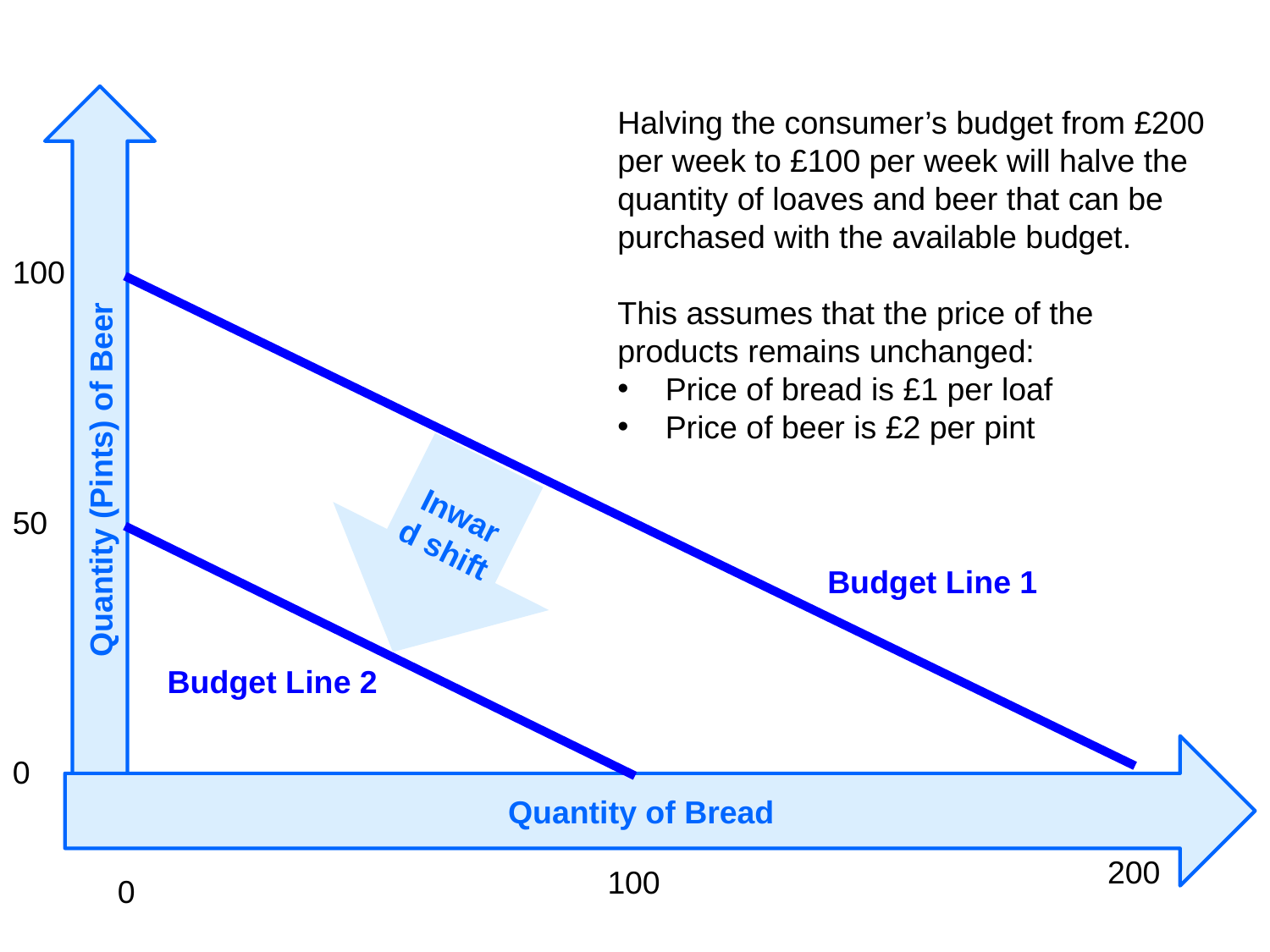

Quantity (Pints) of Beer
Halving the consumer’s budget from £200 per week to £100 per week will halve the quantity of loaves and beer that can be purchased with the available budget.

This assumes that the price of the products remains unchanged:
  Price of bread is £1 per loaf
  Price of beer is £2 per pint
100
Inward shift
50
Budget Line 1
Budget Line 2
Quantity of Bread
0
200
100
0